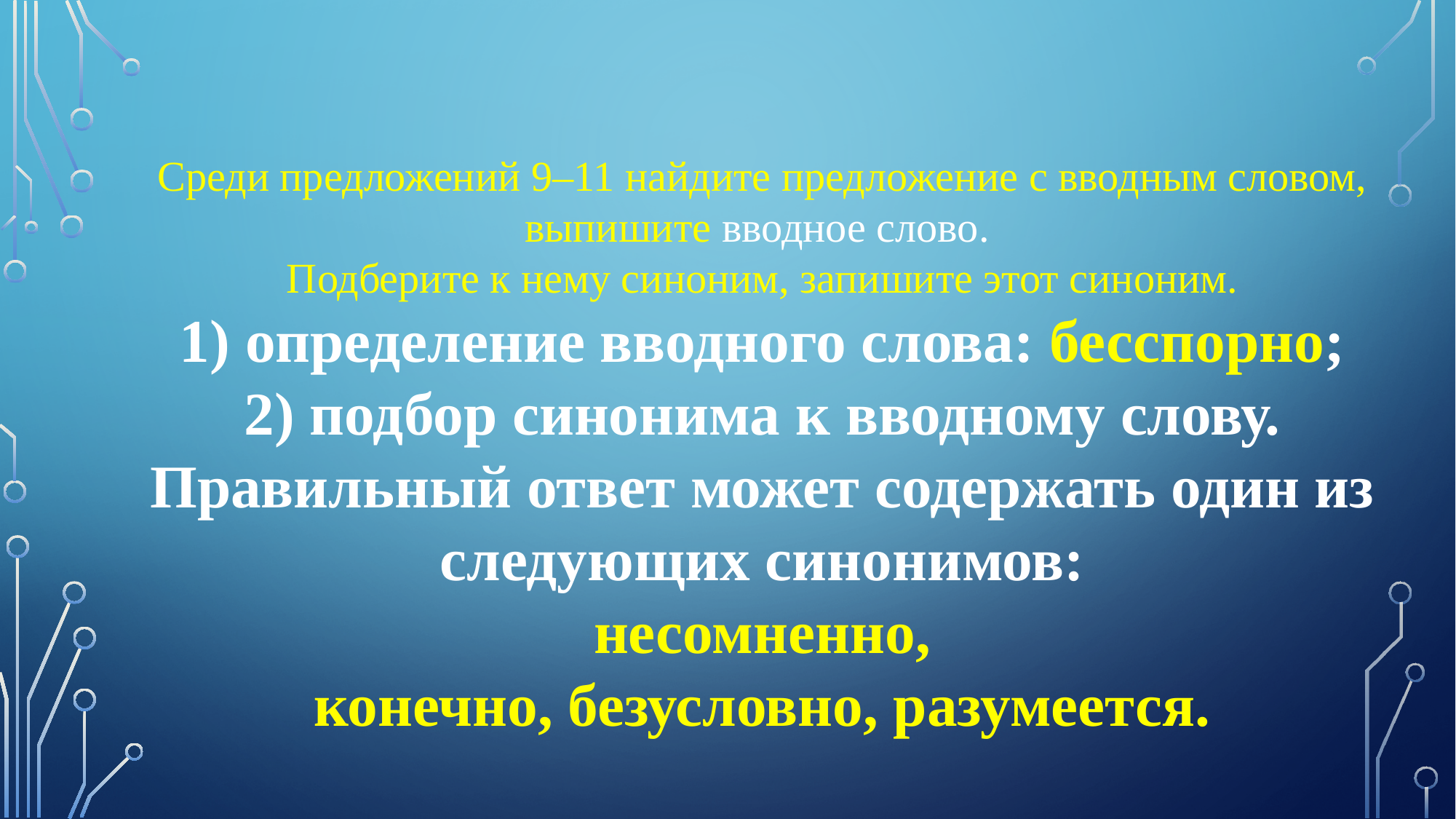

Среди предложений 9–11 найдите предложение с вводным словом, выпишите вводное слово.
Подберите к нему синоним, запишите этот синоним.
1) определение вводного слова: бесспорно;
2) подбор синонима к вводному слову.
Правильный ответ может содержать один из следующих синонимов:
несомненно,
конечно, безусловно, разумеется.